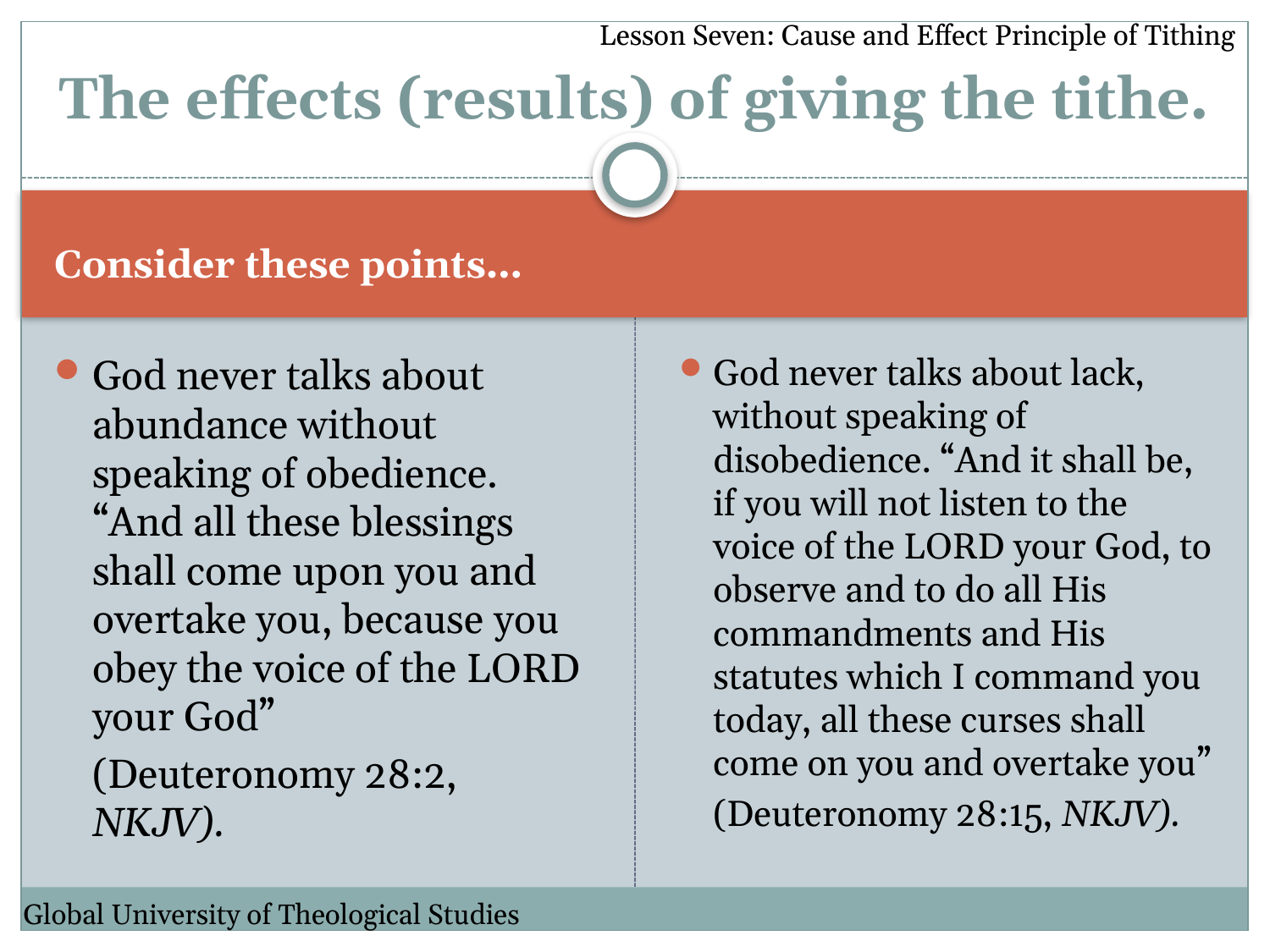

Lesson Seven: Cause and Effect Principle of Tithing
# The effects (results) of giving the tithe.
Consider these points…
God never talks about abundance without speaking of obedience. “And all these blessings shall come upon you and overtake you, because you obey the voice of the LORD your God”
	(Deuteronomy 28:2, NKJV).
God never talks about lack, without speaking of disobedience. “And it shall be, if you will not listen to the voice of the LORD your God, to observe and to do all His commandments and His statutes which I command you today, all these curses shall come on you and overtake you”
	(Deuteronomy 28:15, NKJV).
Global University of Theological Studies